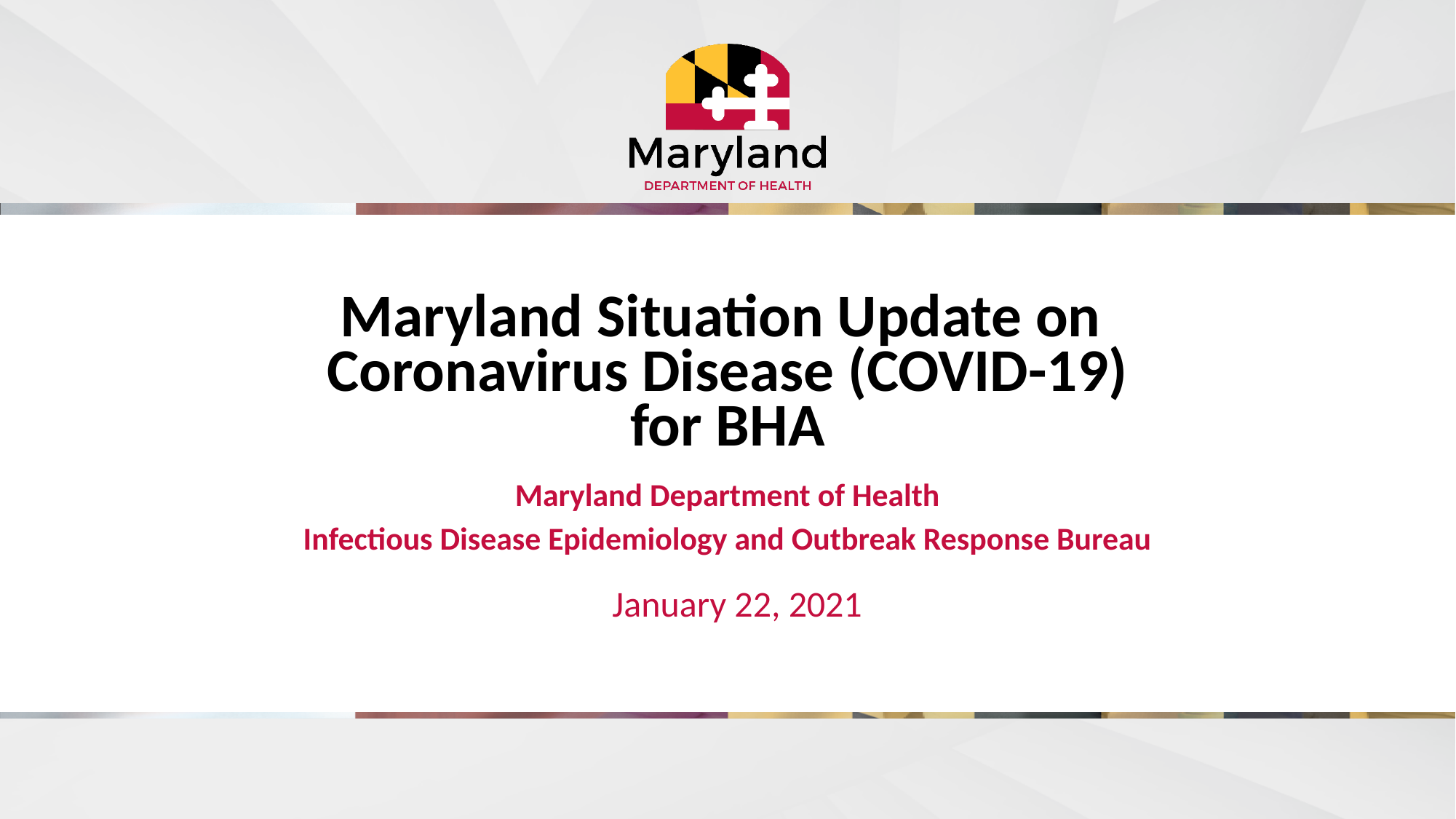

# Maryland Situation Update on Coronavirus Disease (COVID-19) for BHA
Maryland Department of Health
Infectious Disease Epidemiology and Outbreak Response Bureau
January 22, 2021